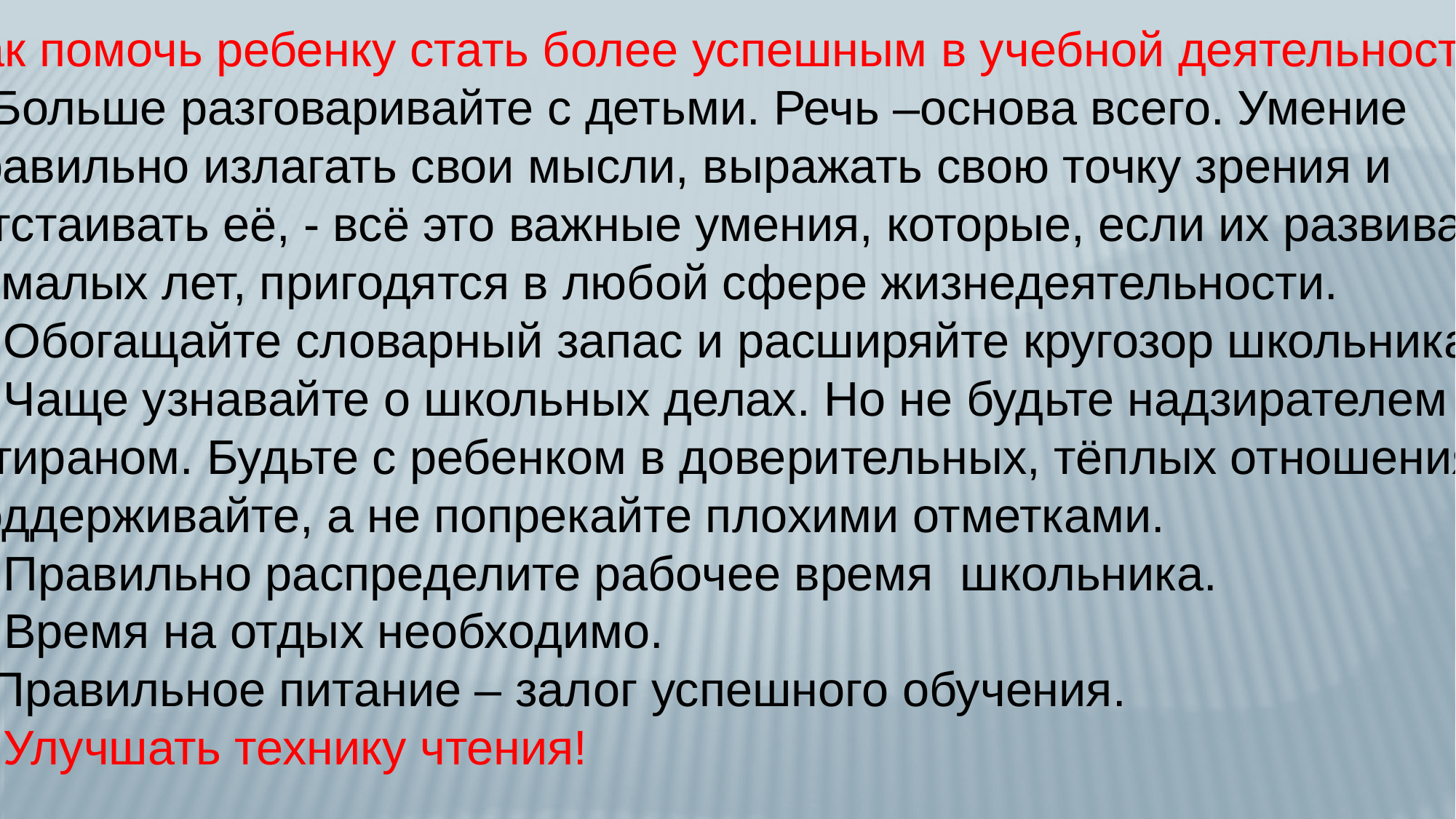

Как помочь ребенку стать более успешным в учебной деятельности.
1.Больше разговаривайте с детьми. Речь –основа всего. Умение
правильно излагать свои мысли, выражать свою точку зрения и
 отстаивать её, - всё это важные умения, которые, если их развивать
 с малых лет, пригодятся в любой сфере жизнедеятельности.
2. Обогащайте словарный запас и расширяйте кругозор школьника.
3. Чаще узнавайте о школьных делах. Но не будьте надзирателем
и тираном. Будьте с ребенком в доверительных, тёплых отношениях,
поддерживайте, а не попрекайте плохими отметками.
4. Правильно распределите рабочее время  школьника.
    Время на отдых необходимо.
5.Правильное питание – залог успешного обучения.
6. Улучшать технику чтения!